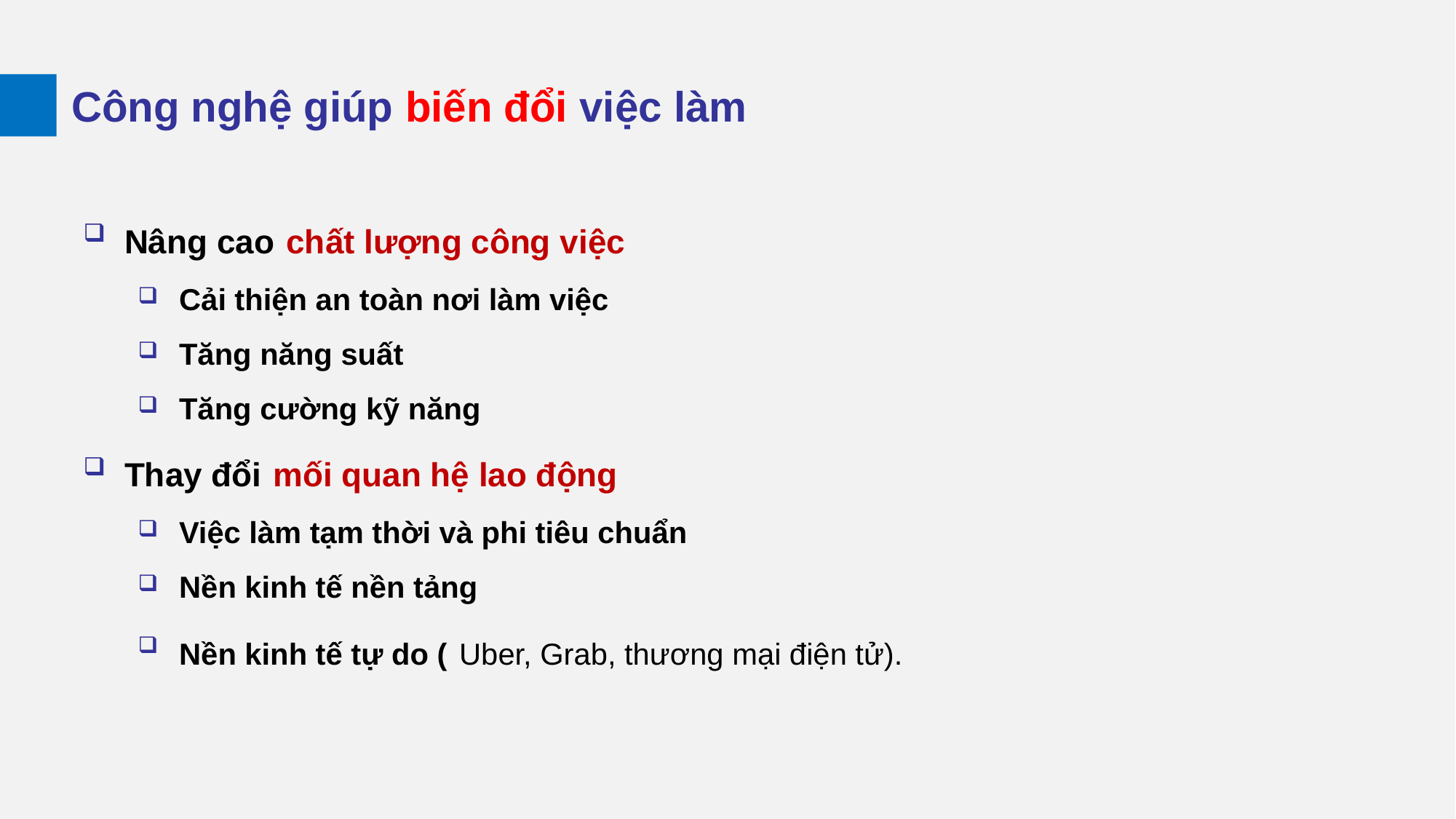

Công nghệ giúp biến đổi việc làm

Nâng cao chất lượng công việc
Cải thiện an toàn nơi làm việc
Tăng năng suất
Tăng cường kỹ năng
Thay đổi mối quan hệ lao động
Việc làm tạm thời và phi tiêu chuẩn
Nền kinh tế nền tảng
Nền kinh tế tự do ( Uber, Grab, thương mại điện tử).